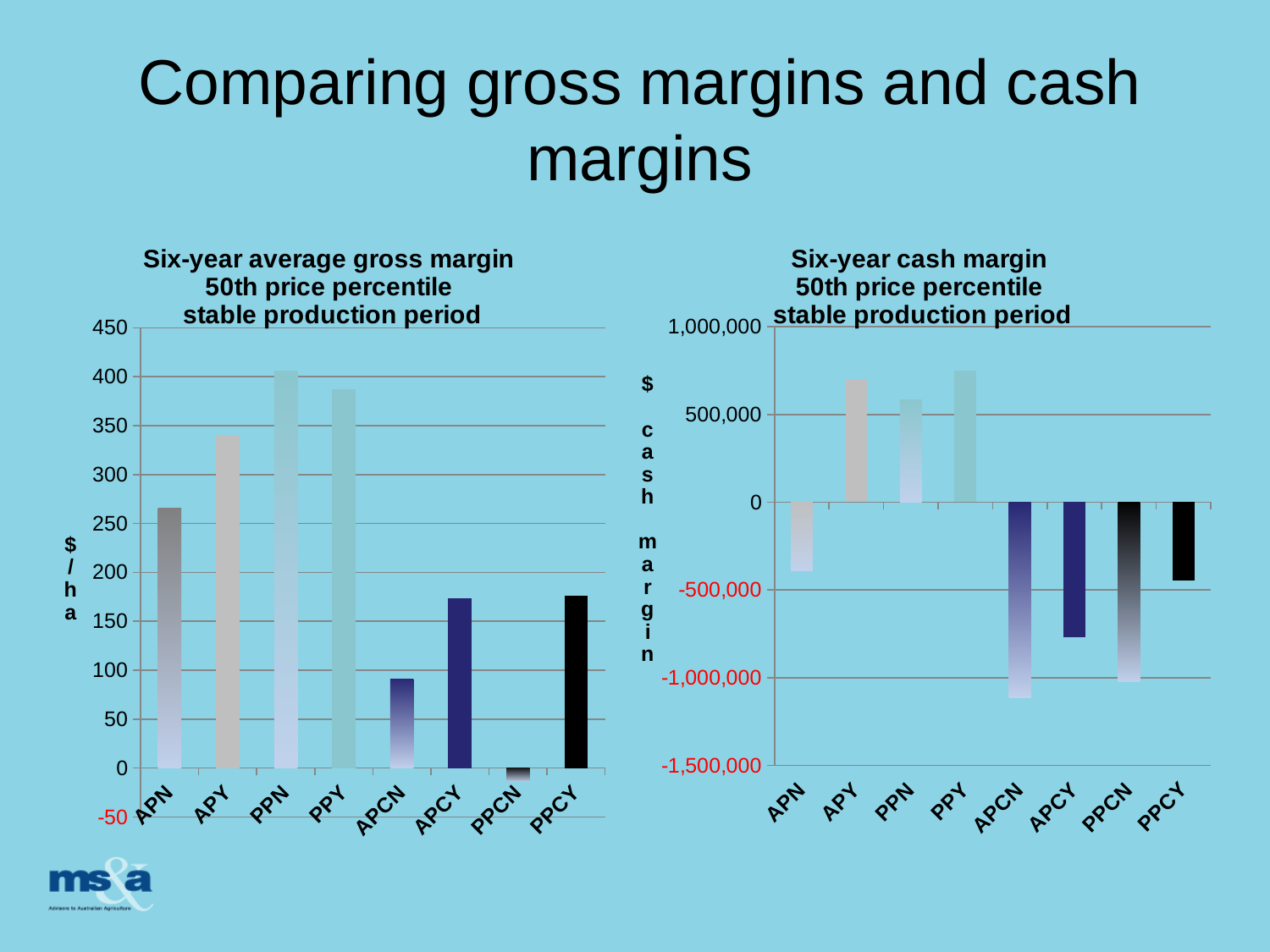

# Comparing gross margins and cash margins

### Chart: Six-year average gross margin
50th price percentile
stable production period

| Category |  |
|---|---|
| APN | 265.63948921978727 |
| APY | 340.6707973549526 |
| PPN | 406.1556610916385 |
| PPY | 387.15468804513773 |
| APCN | 91.35157712029616 |
| APCY | 173.67240921965464 |
| PPCN | -14.074451236006066 |
| PPCY | 176.32683034740072 |

### Chart: Six-year cash margin
50th price percentile
stable production period

| Category |  |
|---|---|
| APN | -390931.51411729224 |
| APY | 699170.3603069452 |
| PPN | 582043.5299737682 |
| PPY | 751550.8860350675 |
| APCN | -1114269.721777556 |
| APCY | -771579.6101728637 |
| PPCN | -1022427.4286400324 |
| PPCY | -447518.9760404872 |